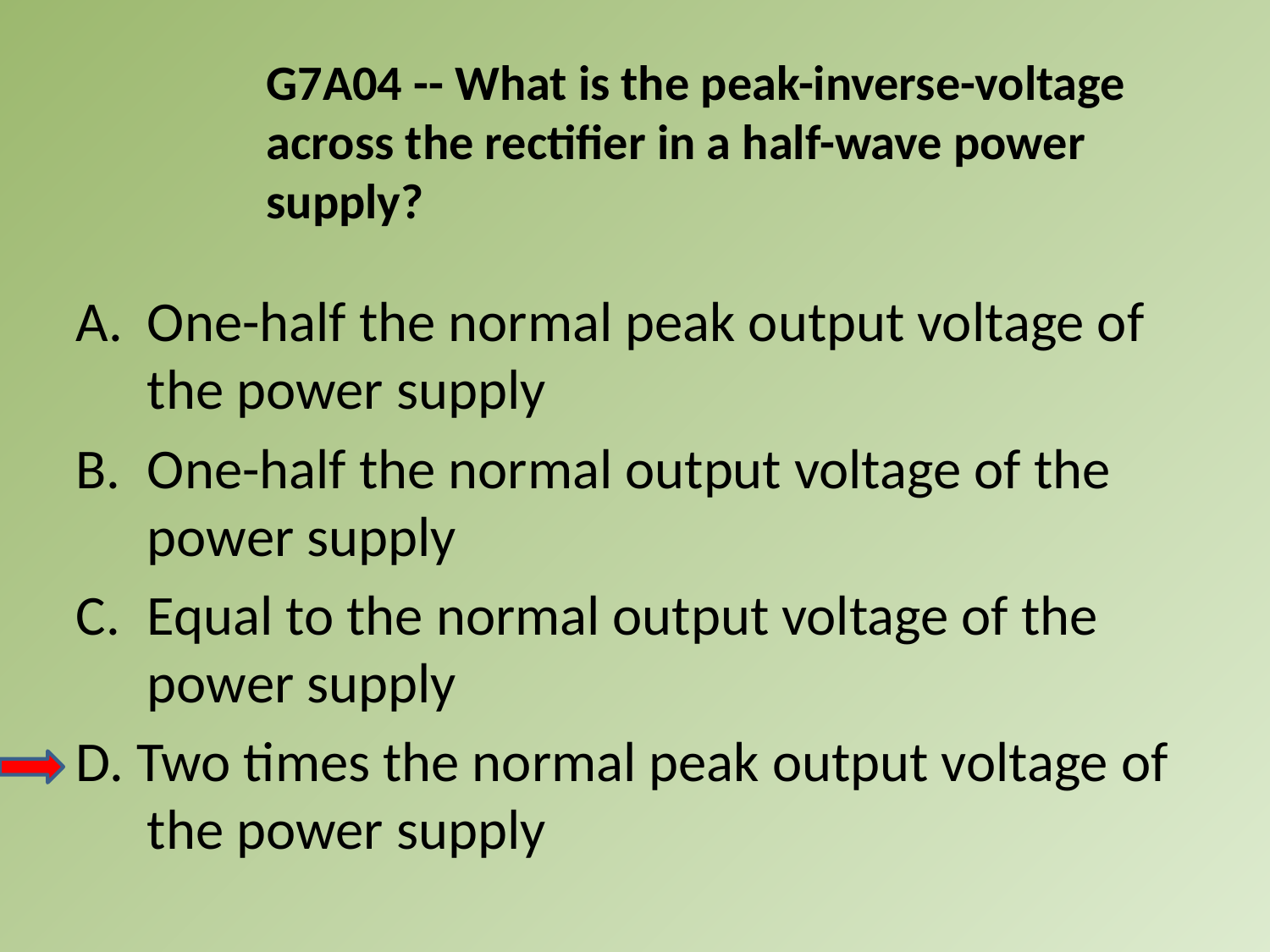

G7A04 -- What is the peak-inverse-voltage across the rectifier in a half-wave power supply?
A.	One-half the normal peak output voltage of the power supply
B.	One-half the normal output voltage of the power supply
C.	Equal to the normal output voltage of the power supply
D. Two times the normal peak output voltage of the power supply